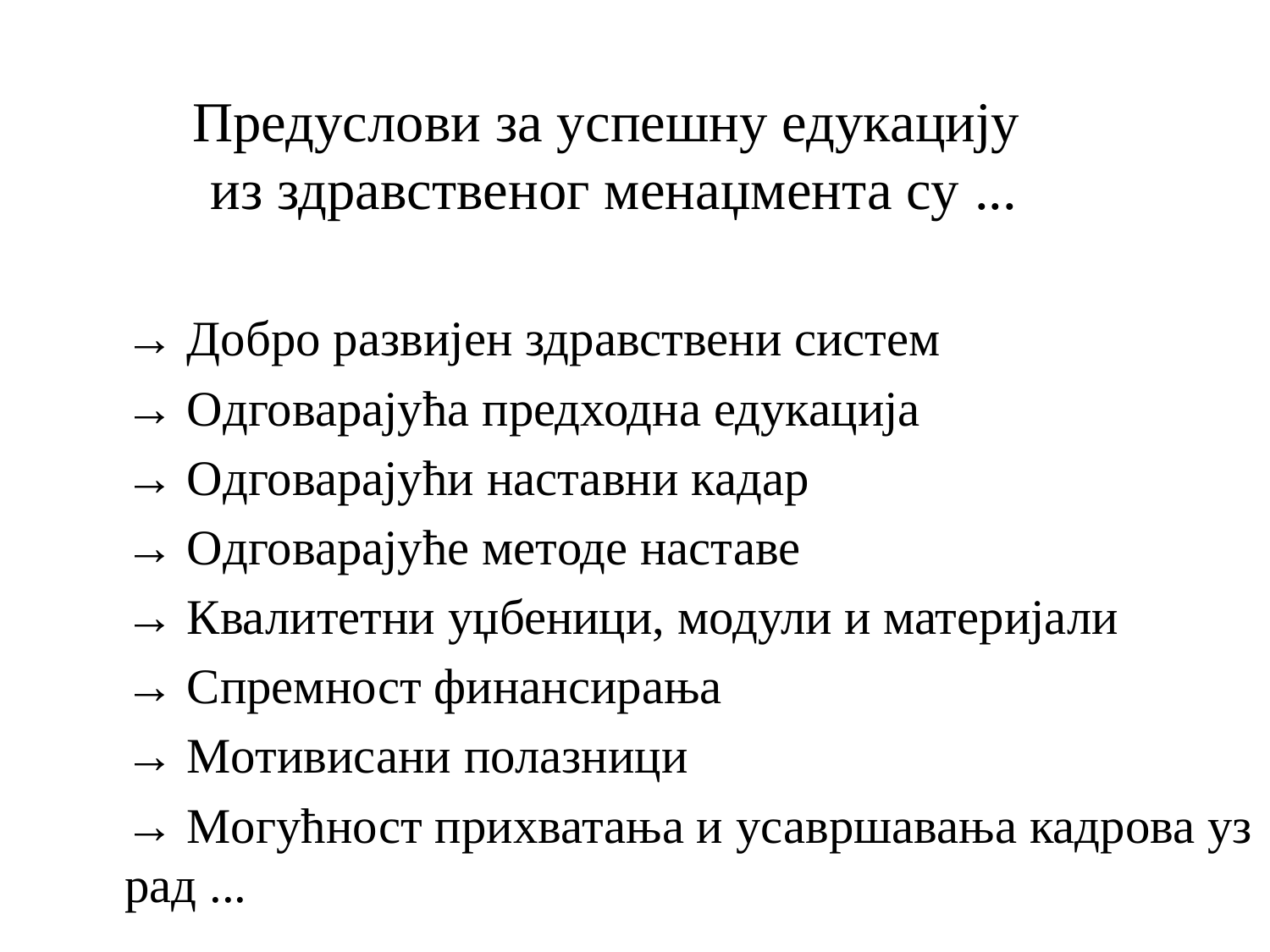

# Предуслови за успешну едукацију из здравственог менаџмента су ...
	→ Добро развијен здравствени систем
	→ Одговарајућа предходна едукација
	→ Одговарајући наставни кадар
	→ Одговарајуће методе наставе
	→ Квалитетни уџбеници, модули и материјали
	→ Спремност финансирања
	→ Мотивисани полазници
	→ Могућност прихватања и усавршавања кадрова уз рад ...